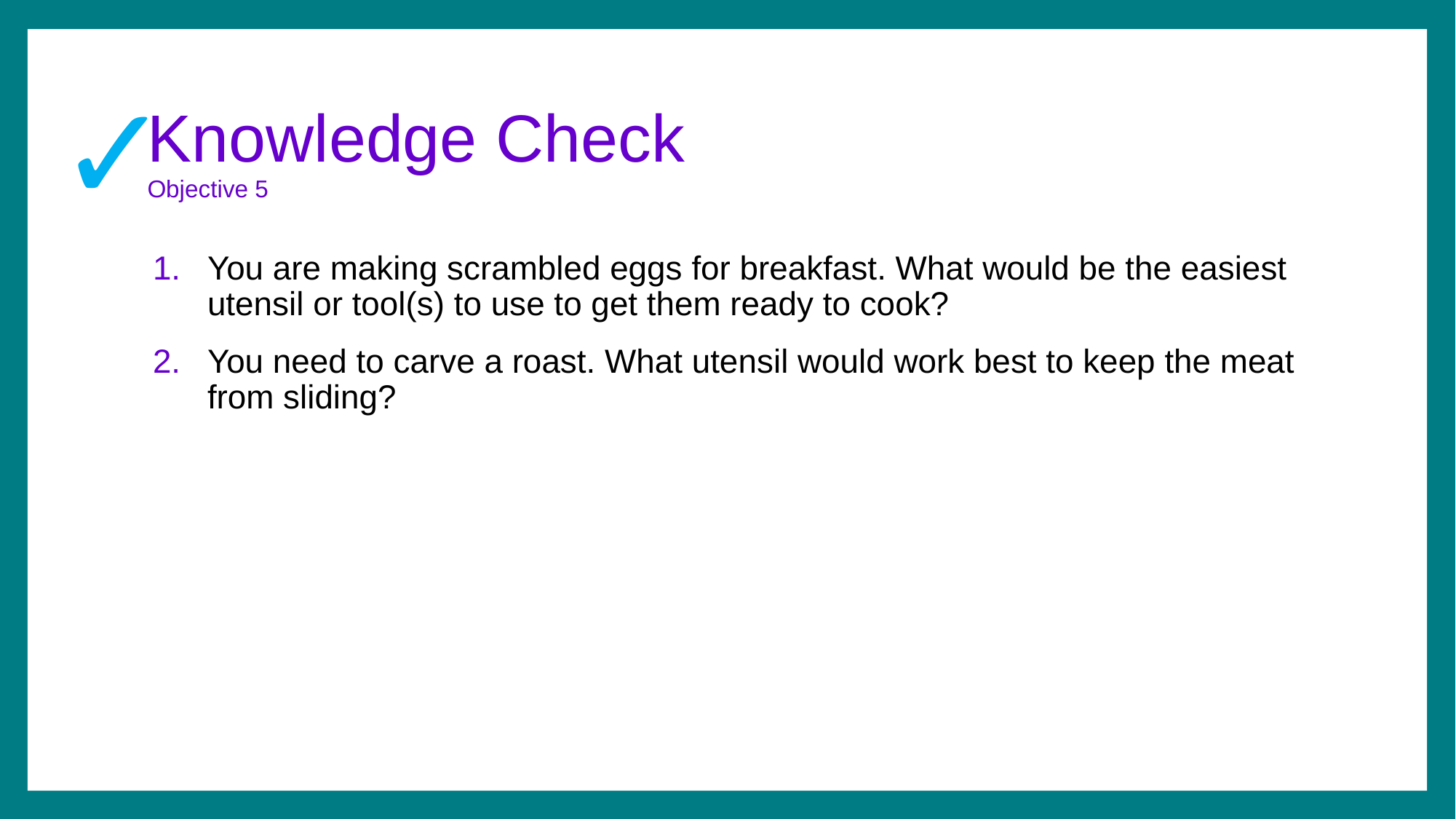

✓
# Knowledge Check Objective 5
You are making scrambled eggs for breakfast. What would be the easiest utensil or tool(s) to use to get them ready to cook?
You need to carve a roast. What utensil would work best to keep the meat from sliding?